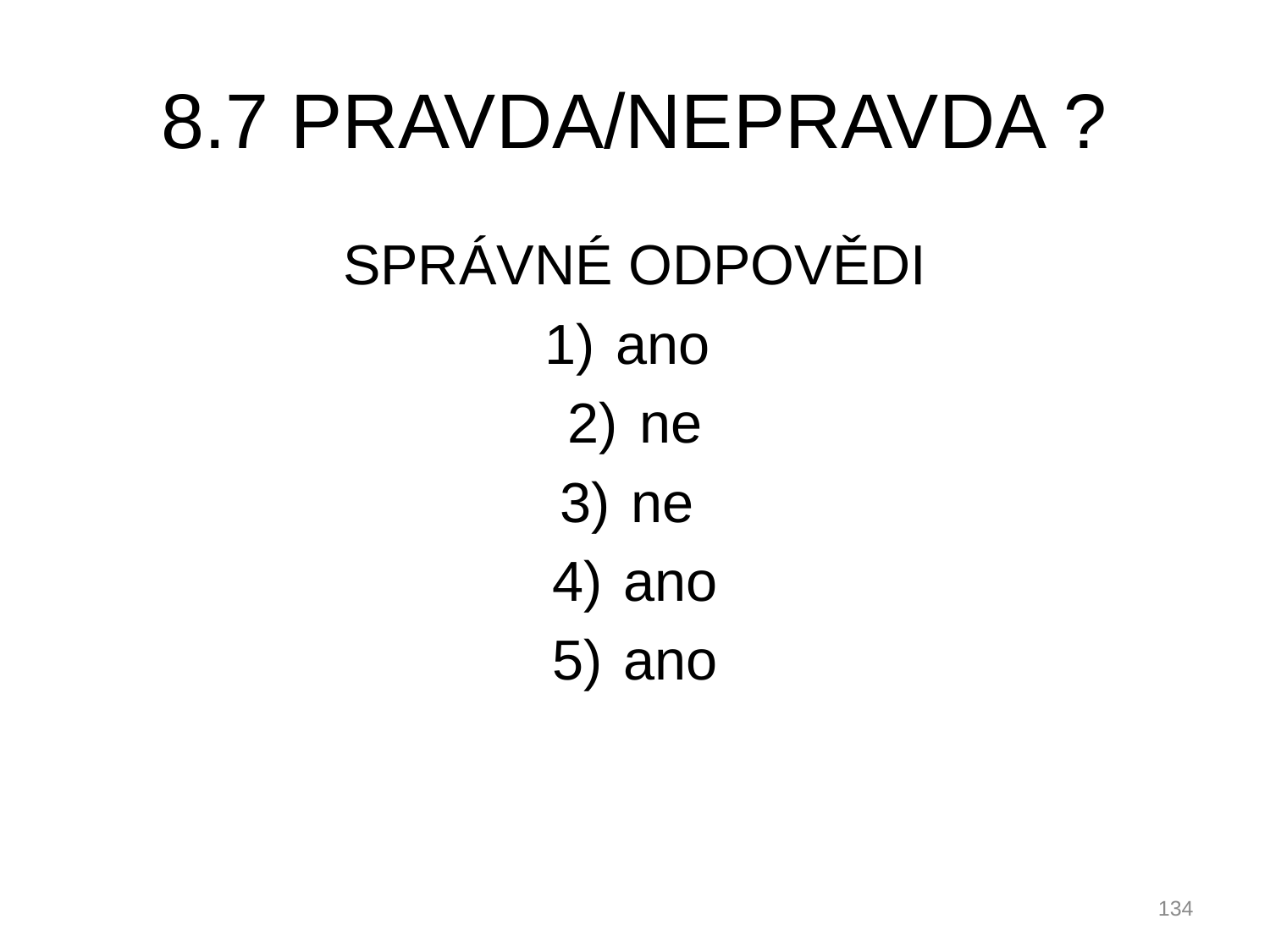

# 8.7 PRAVDA/NEPRAVDA ?
SPRÁVNÉ ODPOVĚDI
ano
ne
ne
ano
ano

134